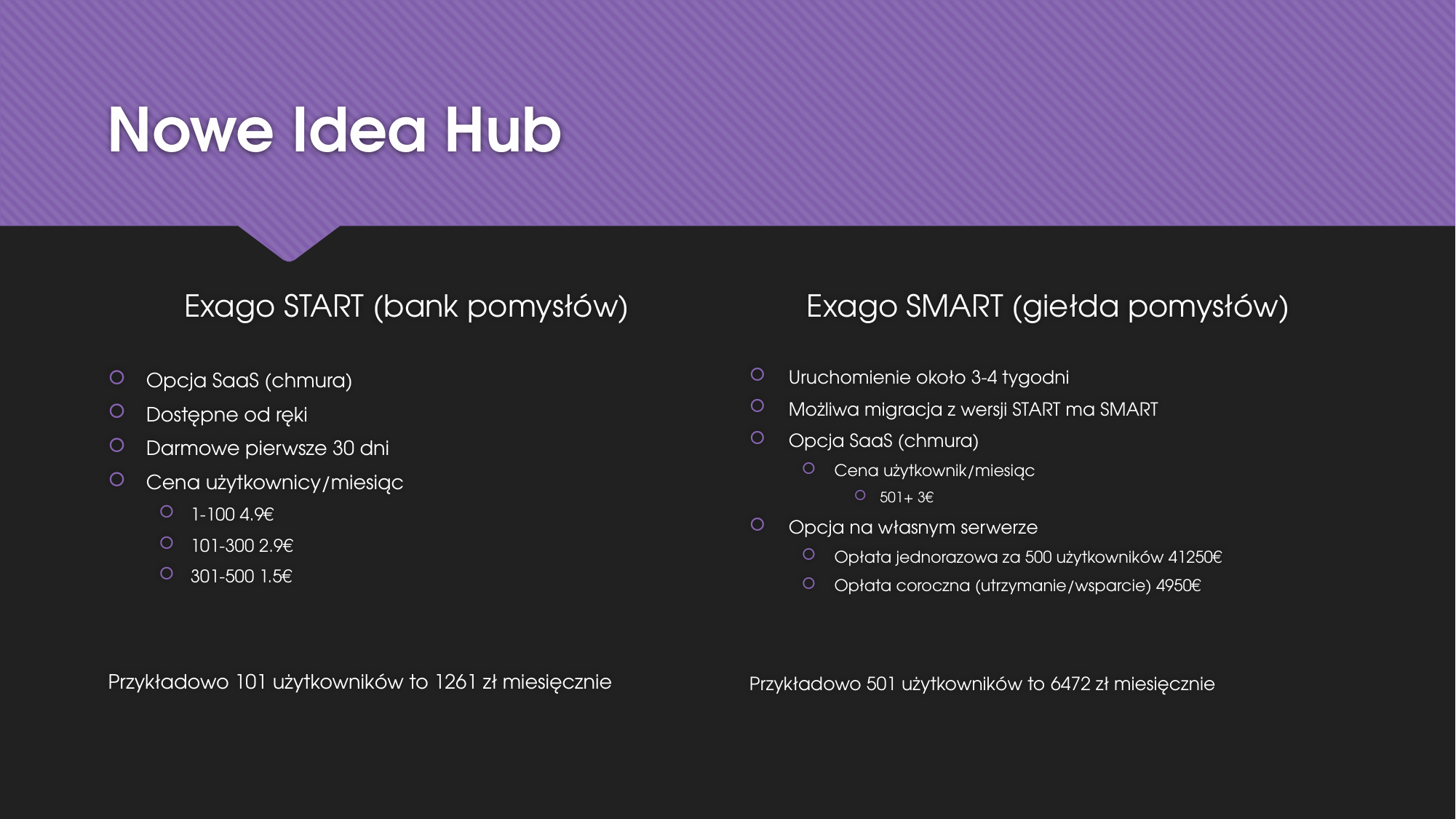

# Nowe Idea Hub
Exago START (bank pomysłów)
Exago SMART (giełda pomysłów)

Opcja SaaS (chmura)
Dostępne od ręki
Darmowe pierwsze 30 dni
Cena użytkownicy/miesiąc
1-100 4.9€
101-300 2.9€
301-500 1.5€

Przykładowo 101 użytkowników to 1261 zł miesięcznie

Uruchomienie około 3-4 tygodni
Możliwa migracja z wersji START ma SMART
Opcja SaaS (chmura)
Cena użytkownik/miesiąc
501+ 3€
Opcja na własnym serwerze
Opłata jednorazowa za 500 użytkowników 41250€
Opłata coroczna (utrzymanie/wsparcie) 4950€

Przykładowo 501 użytkowników to 6472 zł miesięcznie